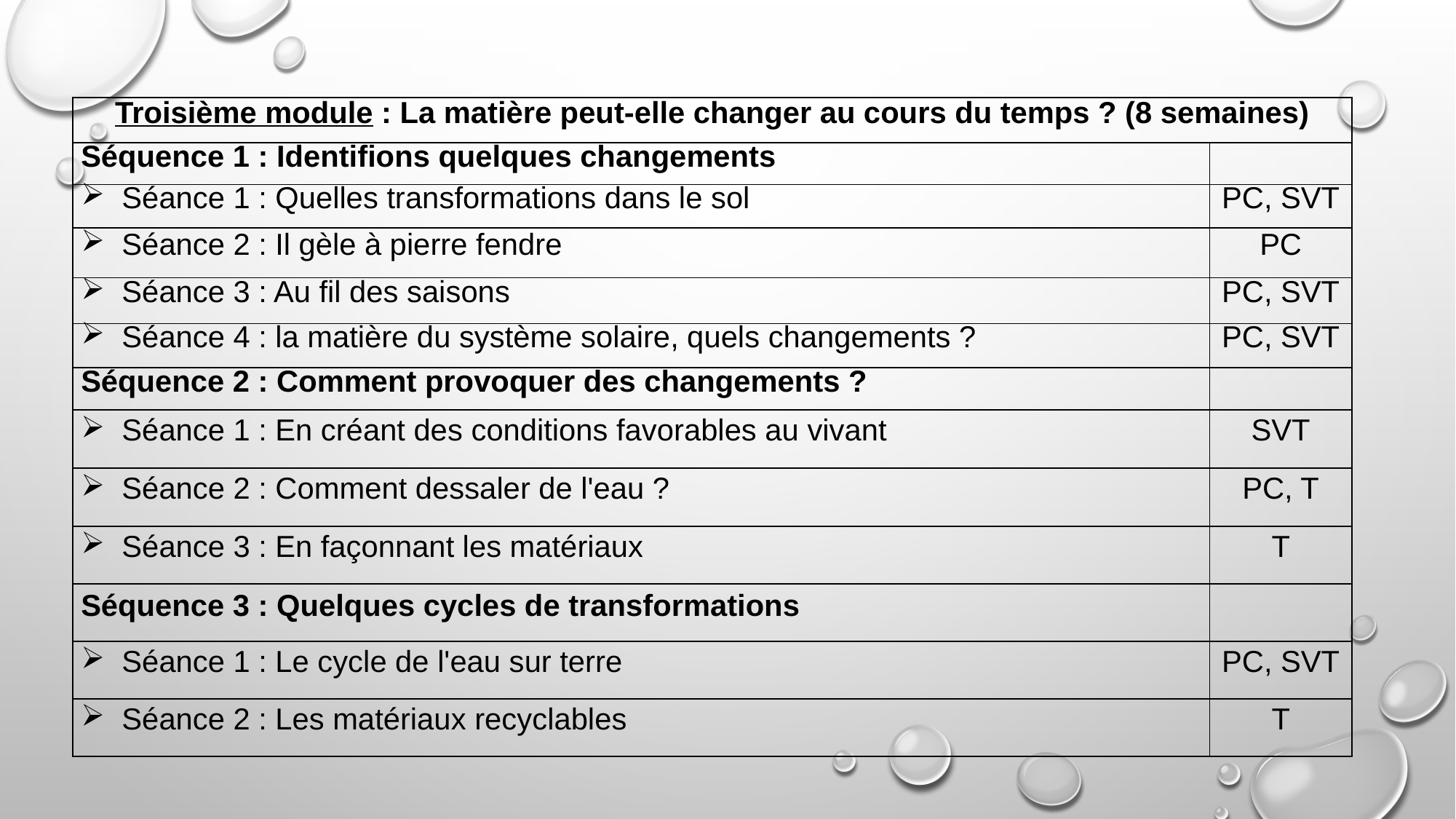

| Troisième module : La matière peut-elle changer au cours du temps ? (8 semaines) |  |
| --- | --- |
| Séquence 1 : Identifions quelques changements |  |
| Séance 1 : Quelles transformations dans le sol | PC, SVT |
| Séance 2 : Il gèle à pierre fendre | PC |
| Séance 3 : Au fil des saisons | PC, SVT |
| Séance 4 : la matière du système solaire, quels changements ? | PC, SVT |
| Séquence 2 : Comment provoquer des changements ? |  |
| Séance 1 : En créant des conditions favorables au vivant | SVT |
| Séance 2 : Comment dessaler de l'eau ? | PC, T |
| Séance 3 : En façonnant les matériaux | T |
| Séquence 3 : Quelques cycles de transformations |  |
| Séance 1 : Le cycle de l'eau sur terre | PC, SVT |
| Séance 2 : Les matériaux recyclables | T |